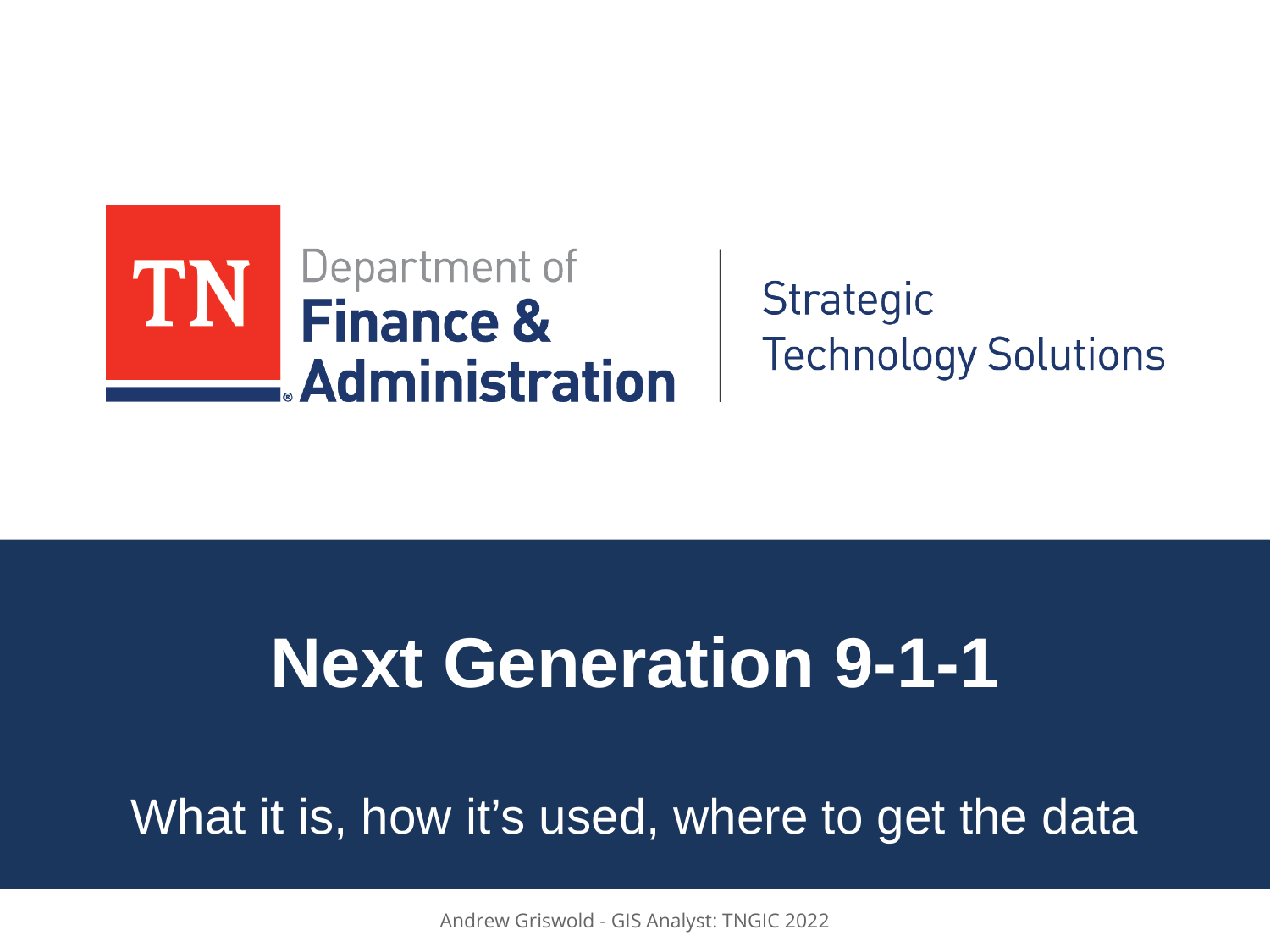

# Next Generation 9-1-1
What it is, how it’s used, where to get the data
Andrew Griswold - GIS Analyst: TNGIC 2022